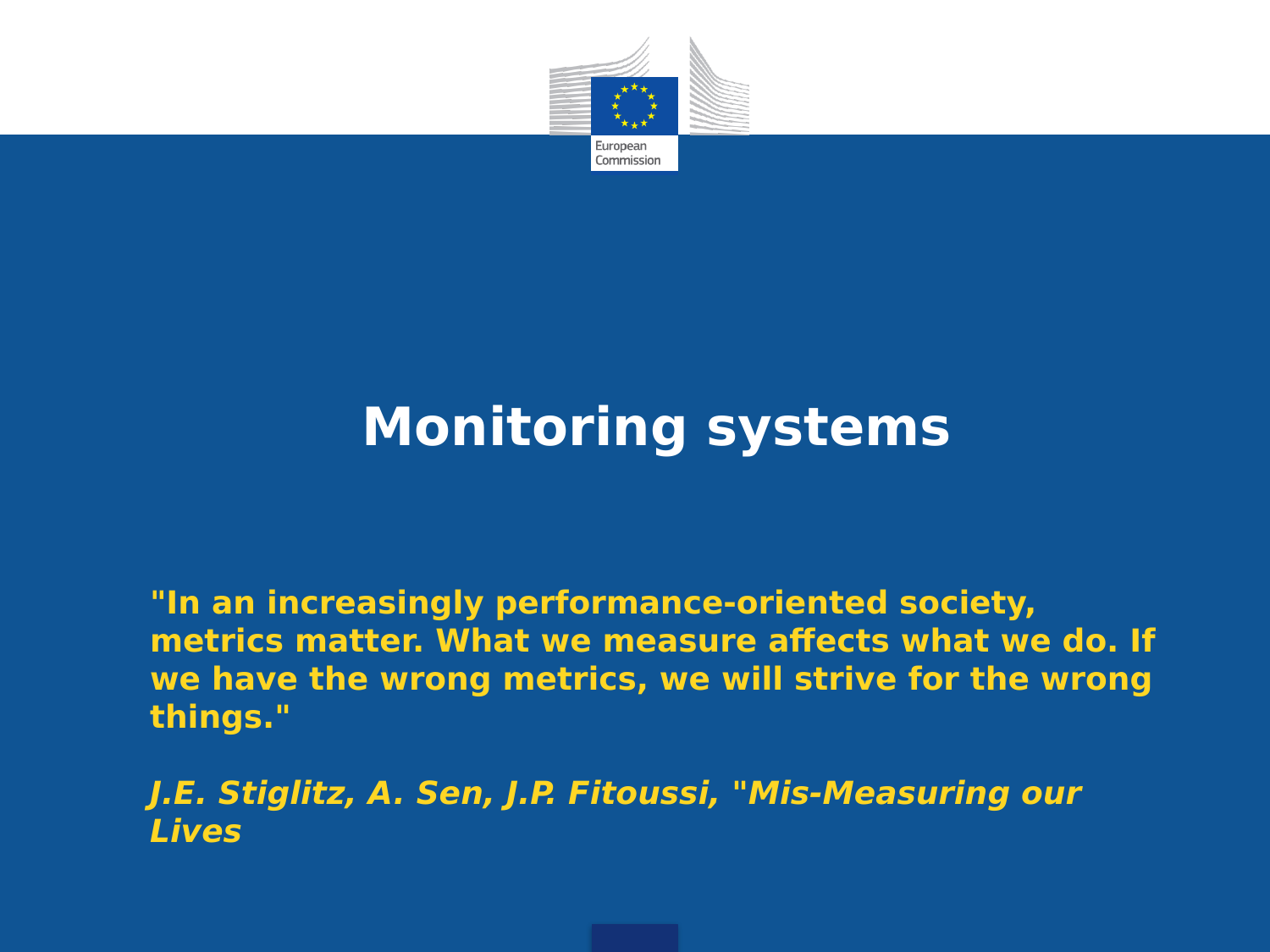

Monitoring systems
"In an increasingly performance-oriented society, metrics matter. What we measure affects what we do. If we have the wrong metrics, we will strive for the wrong things."
J.E. Stiglitz, A. Sen, J.P. Fitoussi, "Mis-Measuring our Lives